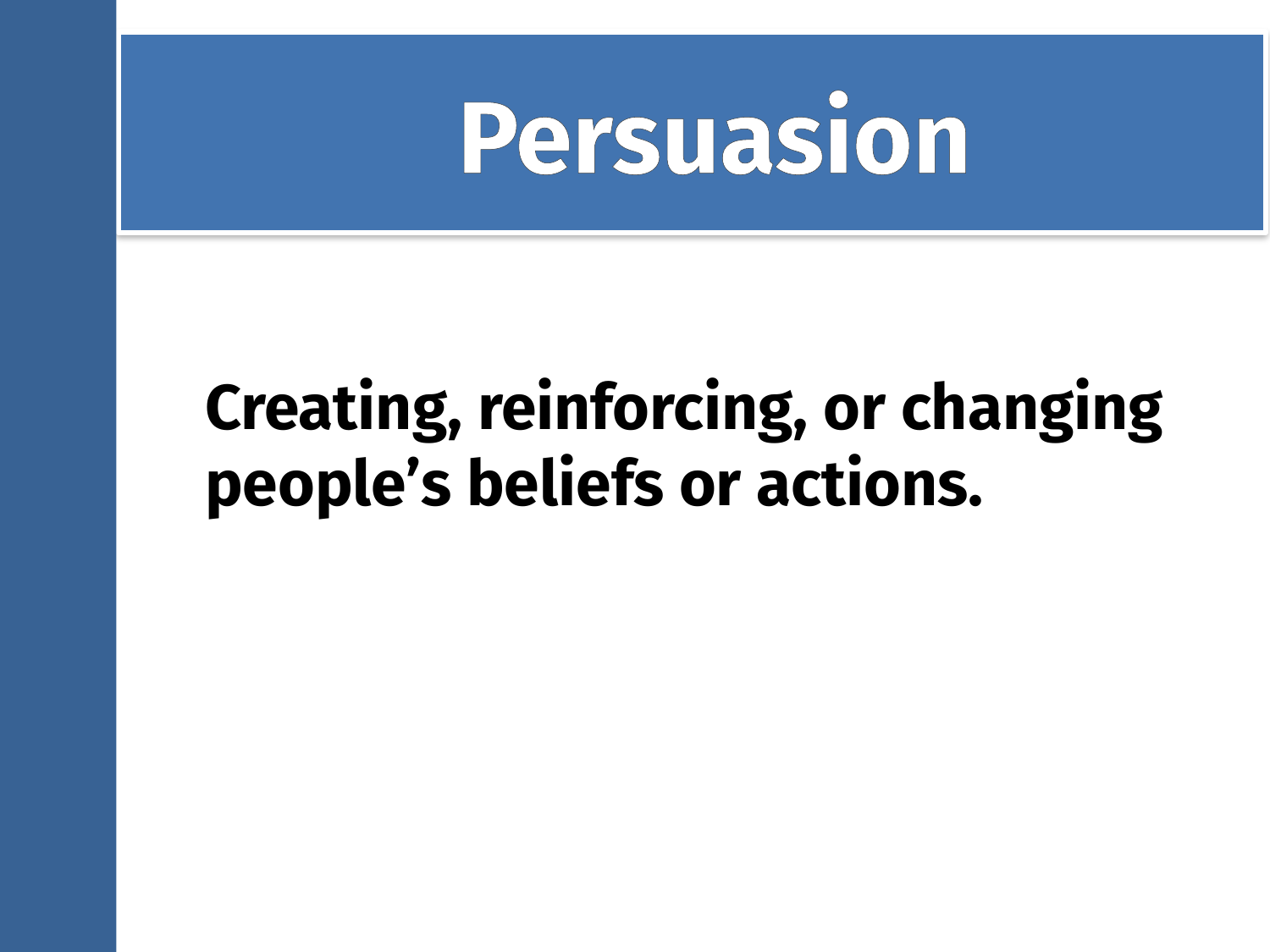

# Persuasion
Creating, reinforcing, or changing people’s beliefs or actions.